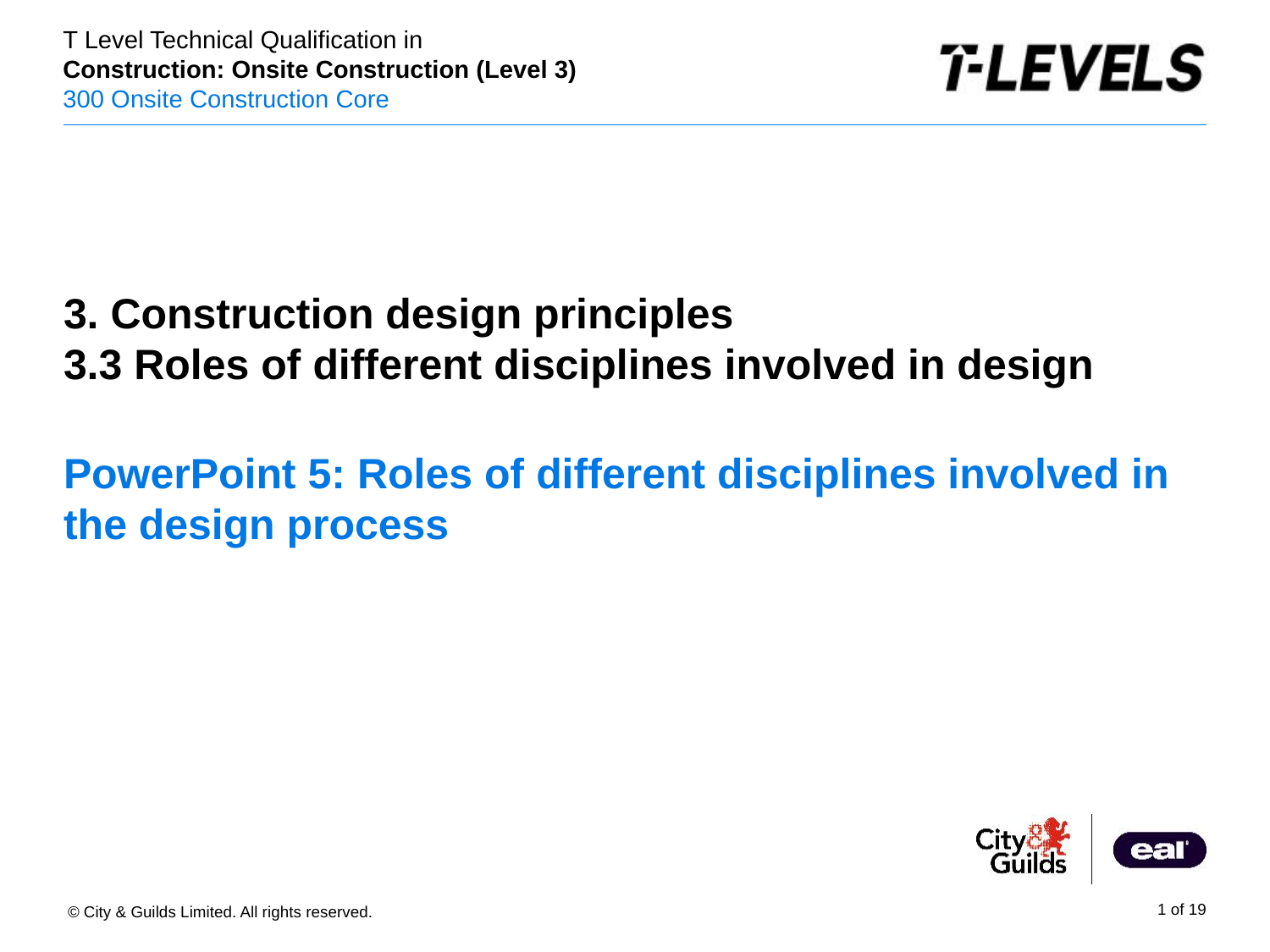

3. Construction design principles
3.3 Roles of different disciplines involved in design

# PowerPoint 5: Roles of different disciplines involved in the design process